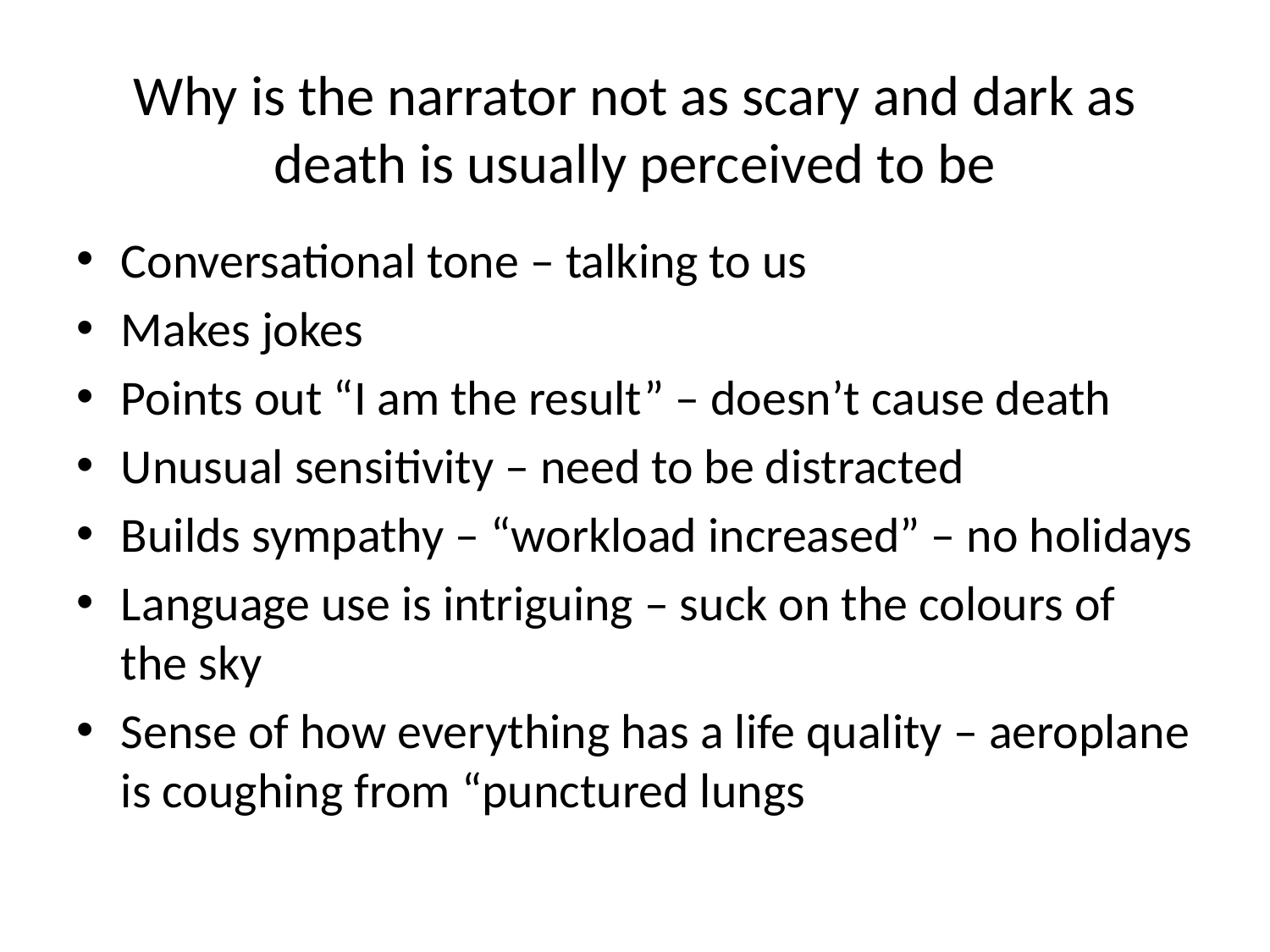

# Why is the narrator not as scary and dark as death is usually perceived to be
Conversational tone – talking to us
Makes jokes
Points out “I am the result” – doesn’t cause death
Unusual sensitivity – need to be distracted
Builds sympathy – “workload increased” – no holidays
Language use is intriguing – suck on the colours of the sky
Sense of how everything has a life quality – aeroplane is coughing from “punctured lungs